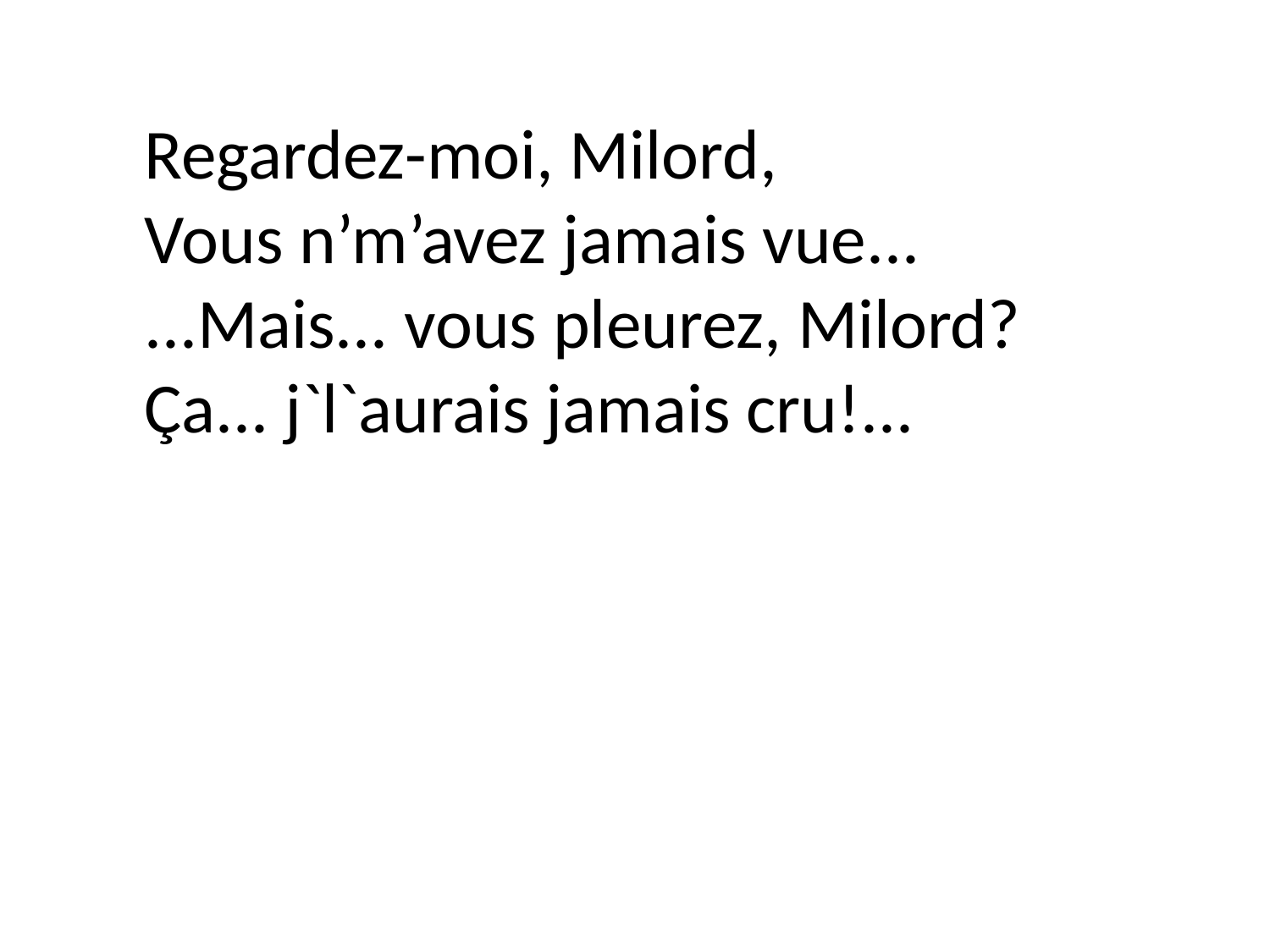

Regardez-moi, Milord,
Vous n’m’avez jamais vue...
...Mais... vous pleurez, Milord?
Ça... j`l`aurais jamais cru!...